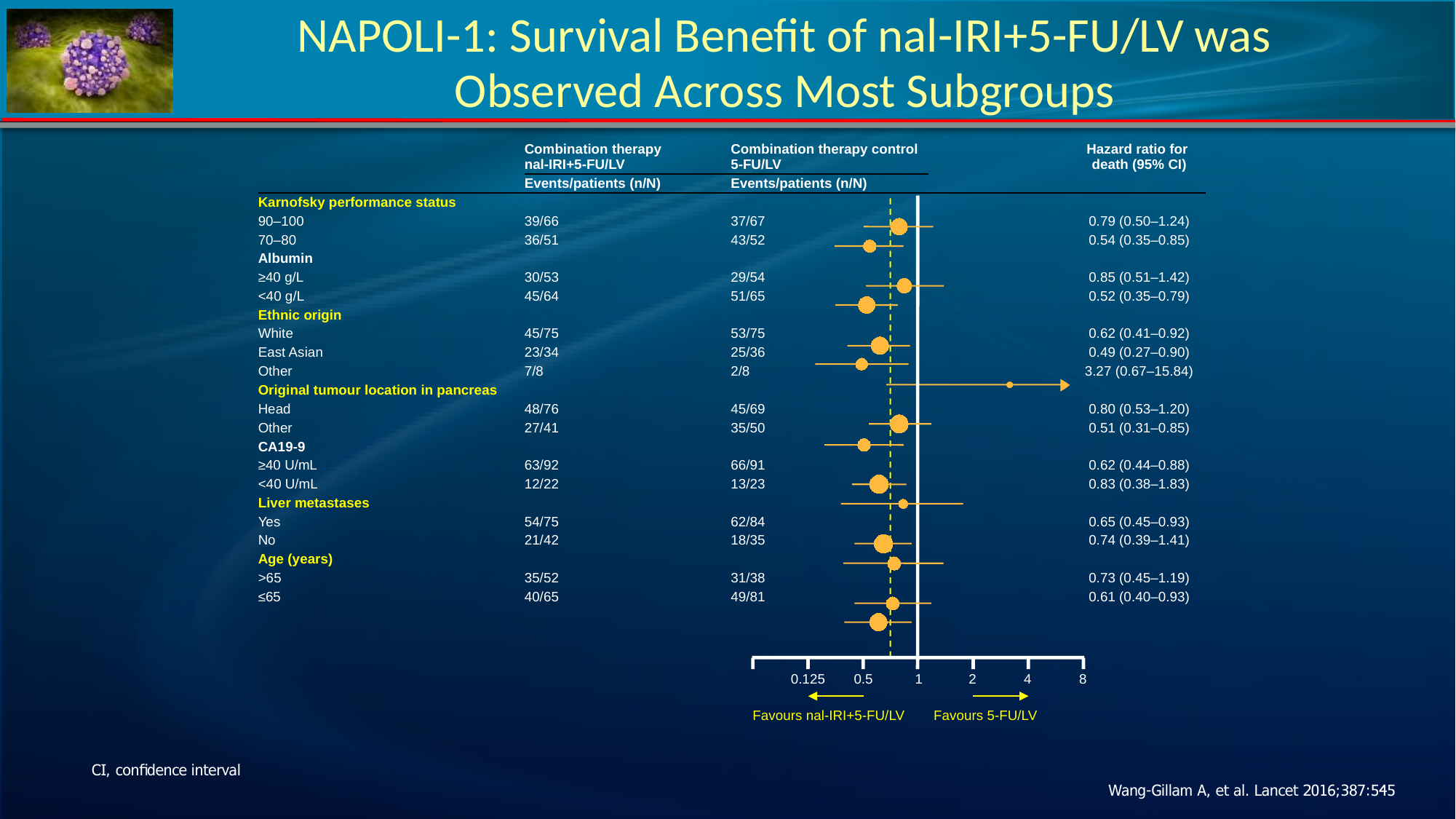

# NAPOLI-1: Survival Benefit of nal-IRI+5-FU/LV was Observed Across Most Subgroups
|  | Combination therapy nal-IRI+5-FU/LV | Combination therapy control 5-FU/LV |  | Hazard ratio for death (95% CI) |
| --- | --- | --- | --- | --- |
|  | Events/patients (n/N) | Events/patients (n/N) |  |  |
| Karnofsky performance status |  |  |  |  |
| 90–100 | 39/66 | 37/67 |  | 0.79 (0.50–1.24) |
| 70–80 | 36/51 | 43/52 |  | 0.54 (0.35–0.85) |
| Albumin |  |  |  |  |
| ≥40 g/L | 30/53 | 29/54 |  | 0.85 (0.51–1.42) |
| <40 g/L | 45/64 | 51/65 |  | 0.52 (0.35–0.79) |
| Ethnic origin |  |  |  |  |
| White | 45/75 | 53/75 |  | 0.62 (0.41–0.92) |
| East Asian | 23/34 | 25/36 |  | 0.49 (0.27–0.90) |
| Other | 7/8 | 2/8 |  | 3.27 (0.67–15.84) |
| Original tumour location in pancreas |  |  |  |  |
| Head | 48/76 | 45/69 |  | 0.80 (0.53–1.20) |
| Other | 27/41 | 35/50 |  | 0.51 (0.31–0.85) |
| CA19-9 |  |  |  |  |
| ≥40 U/mL | 63/92 | 66/91 |  | 0.62 (0.44–0.88) |
| <40 U/mL | 12/22 | 13/23 |  | 0.83 (0.38–1.83) |
| Liver metastases |  |  |  |  |
| Yes | 54/75 | 62/84 |  | 0.65 (0.45–0.93) |
| No | 21/42 | 18/35 |  | 0.74 (0.39–1.41) |
| Age (years) |  |  |  |  |
| >65 | 35/52 | 31/38 |  | 0.73 (0.45–1.19) |
| ≤65 | 40/65 | 49/81 |  | 0.61 (0.40–0.93) |

0.125
0.5
1
2
4
8
Favours nal-IRI+5-FU/LV
Favours 5-FU/LV
CI, confidence interval
Wang-Gillam A, et al. Lancet 2016;387:545